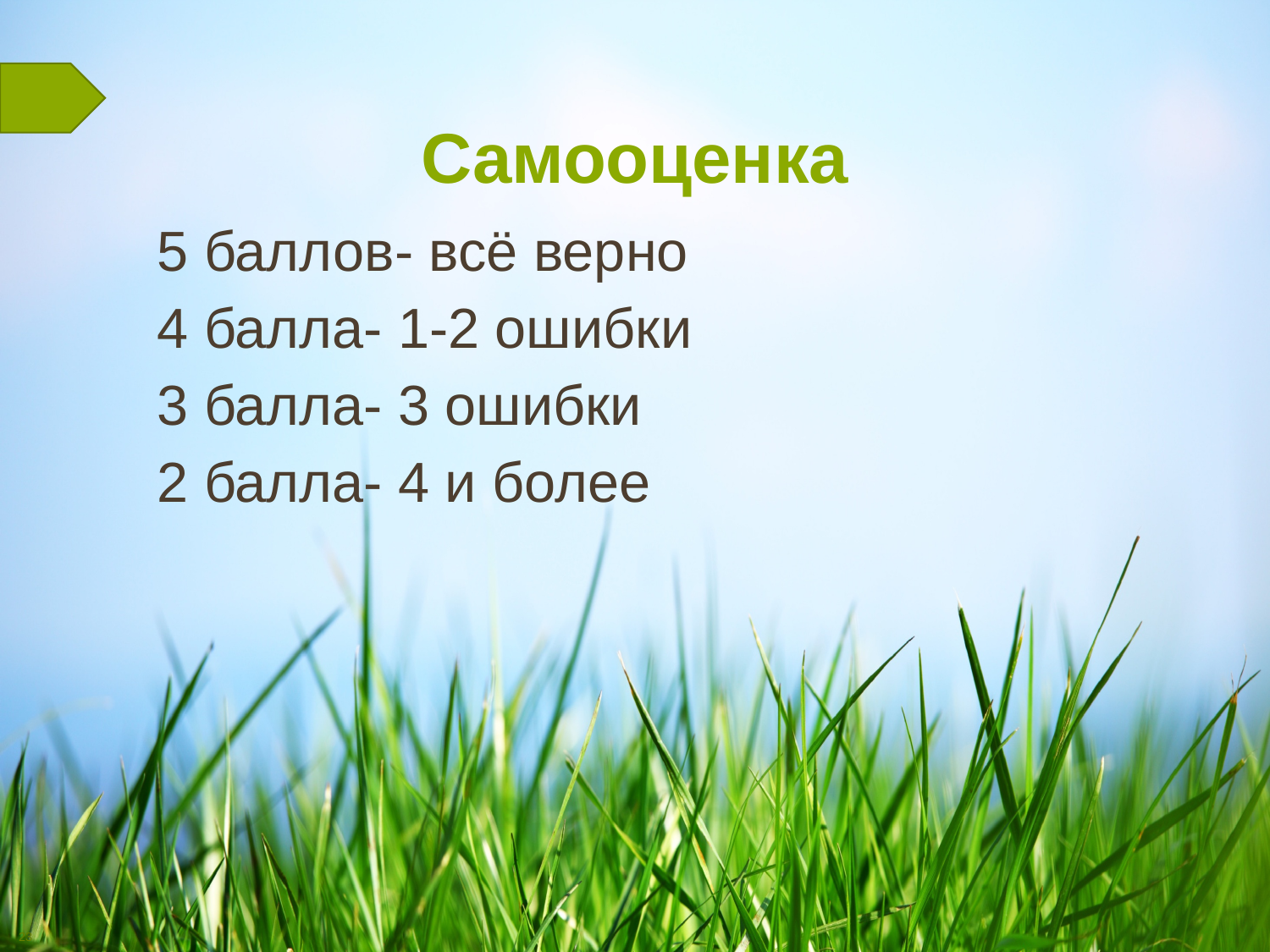

# Самооценка
5 баллов- всё верно
4 балла- 1-2 ошибки
3 балла- 3 ошибки
2 балла- 4 и более
23